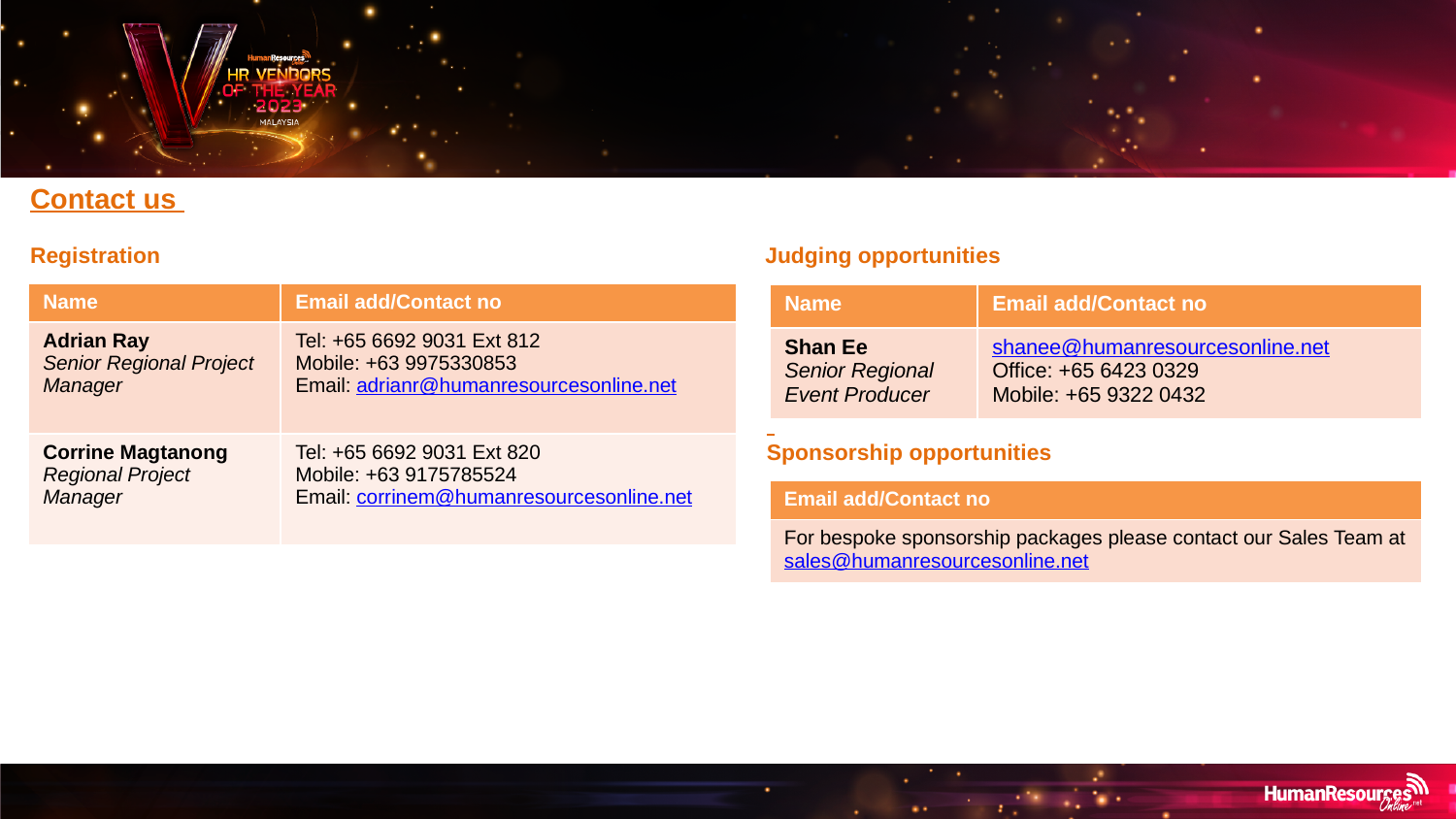

Contact us

Registration

Judging opportunities
| Name | Email add/Contact no |
| --- | --- |
| Adrian Ray Senior Regional Project Manager | Tel: +65 6692 9031 Ext 812 Mobile: +63 9975330853 Email: adrianr@humanresourcesonline.net |
| Corrine Magtanong Regional Project Manager | Tel: +65 6692 9031 Ext 820 Mobile: +63 9175785524 Email: corrinem@humanresourcesonline.net |
| Name | Email add/Contact no |
| --- | --- |
| Shan Ee Senior Regional Event Producer | shanee@humanresourcesonline.net Office: +65 6423 0329 Mobile: +65 9322 0432 |

Sponsorship opportunities

| Email add/Contact no |
| --- |
| For bespoke sponsorship packages please contact our Sales Team at sales@humanresourcesonline.net |